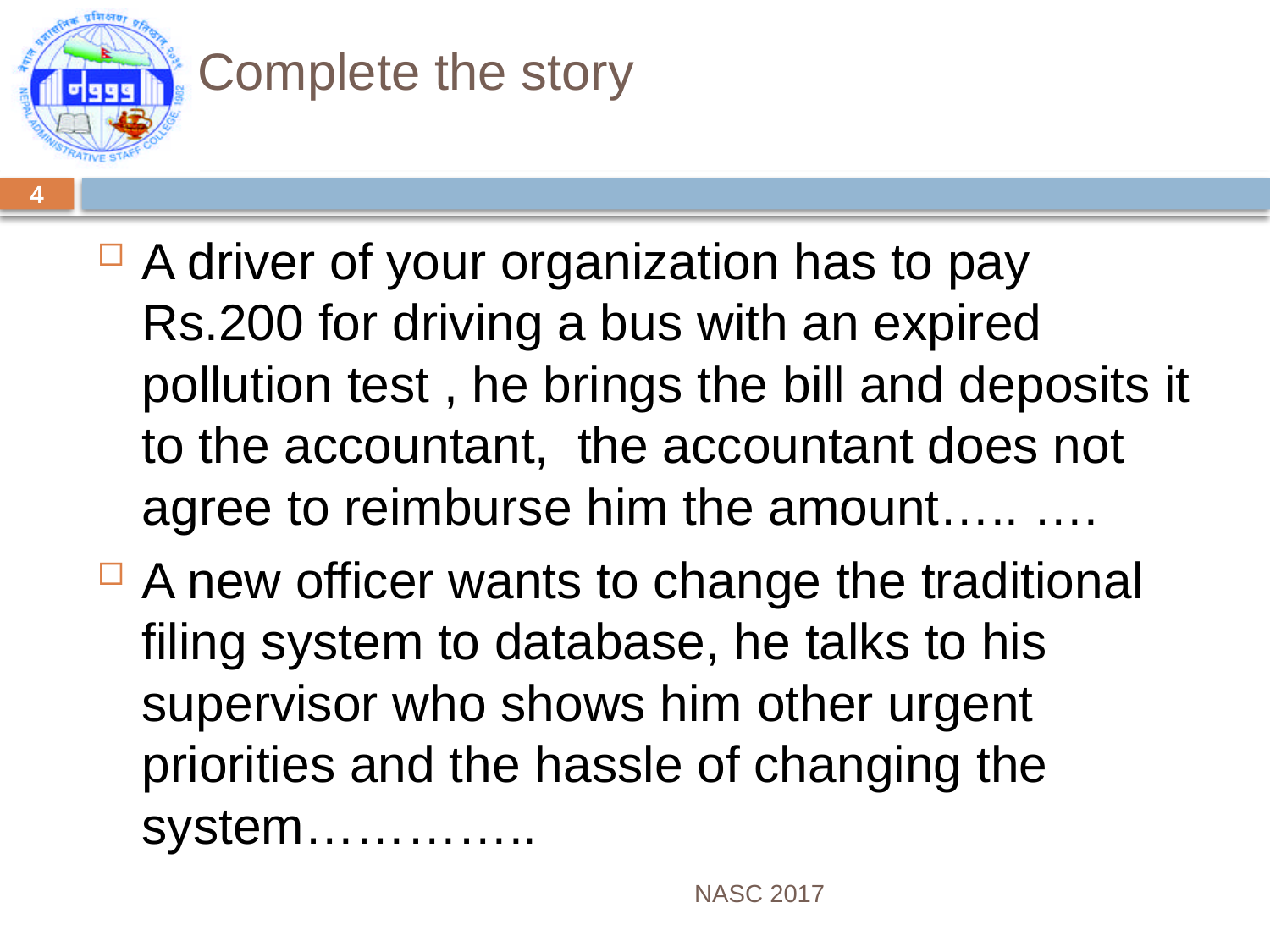

# Complete the story
4
A driver of your organization has to pay Rs.200 for driving a bus with an expired pollution test , he brings the bill and deposits it to the accountant,  the accountant does not agree to reimburse him the amount….. ….
A new officer wants to change the traditional filing system to database, he talks to his supervisor who shows him other urgent priorities and the hassle of changing the system…………..
NASC 2017